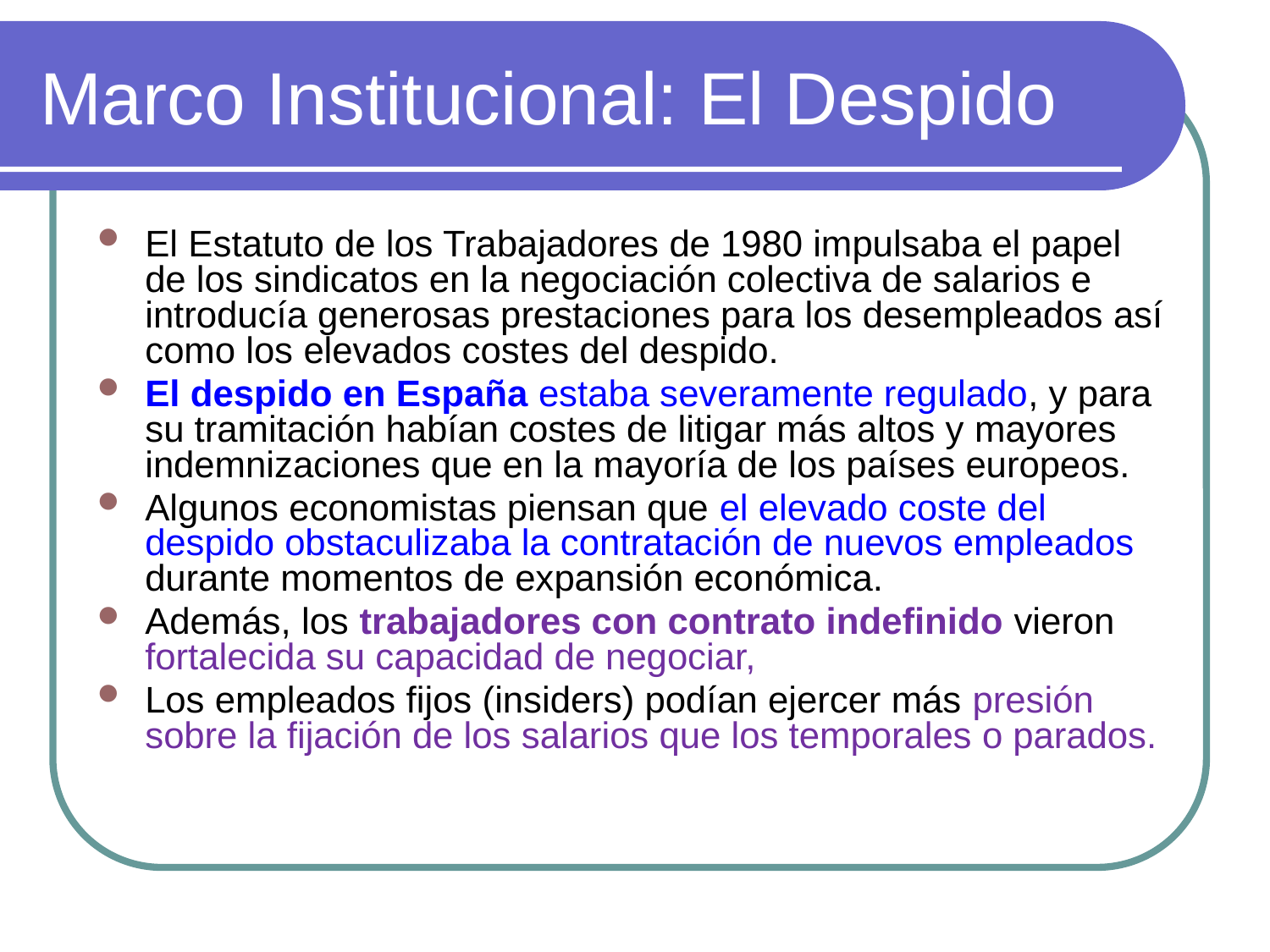

# Marco Institucional: El Despido
El Estatuto de los Trabajadores de 1980 impulsaba el papel de los sindicatos en la negociación colectiva de salarios e introducía generosas prestaciones para los desempleados así como los elevados costes del despido.
El despido en España estaba severamente regulado, y para su tramitación habían costes de litigar más altos y mayores indemnizaciones que en la mayoría de los países europeos.
Algunos economistas piensan que el elevado coste del despido obstaculizaba la contratación de nuevos empleados durante momentos de expansión económica.
Además, los trabajadores con contrato indefinido vieron fortalecida su capacidad de negociar,
Los empleados fijos (insiders) podían ejercer más presión sobre la fijación de los salarios que los temporales o parados.